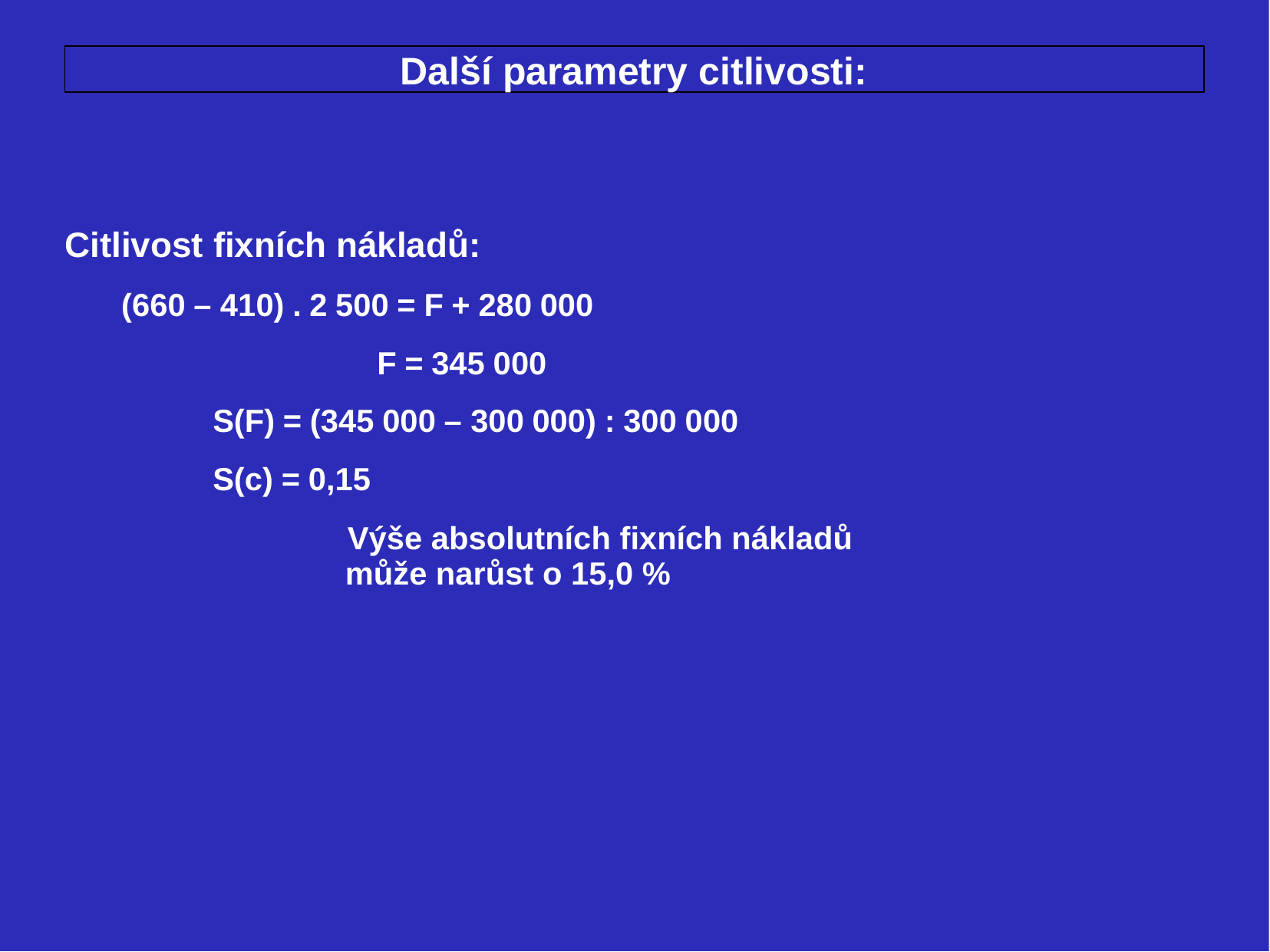

Další parametry citlivosti:
Citlivost fixních nákladů:
(660 – 410) . 2 500 = F + 280 000
F = 345 000
S(F) = (345 000 – 300 000) : 300 000
S(c) = 0,15
Výše absolutních fixních nákladů může narůst o 15,0 %